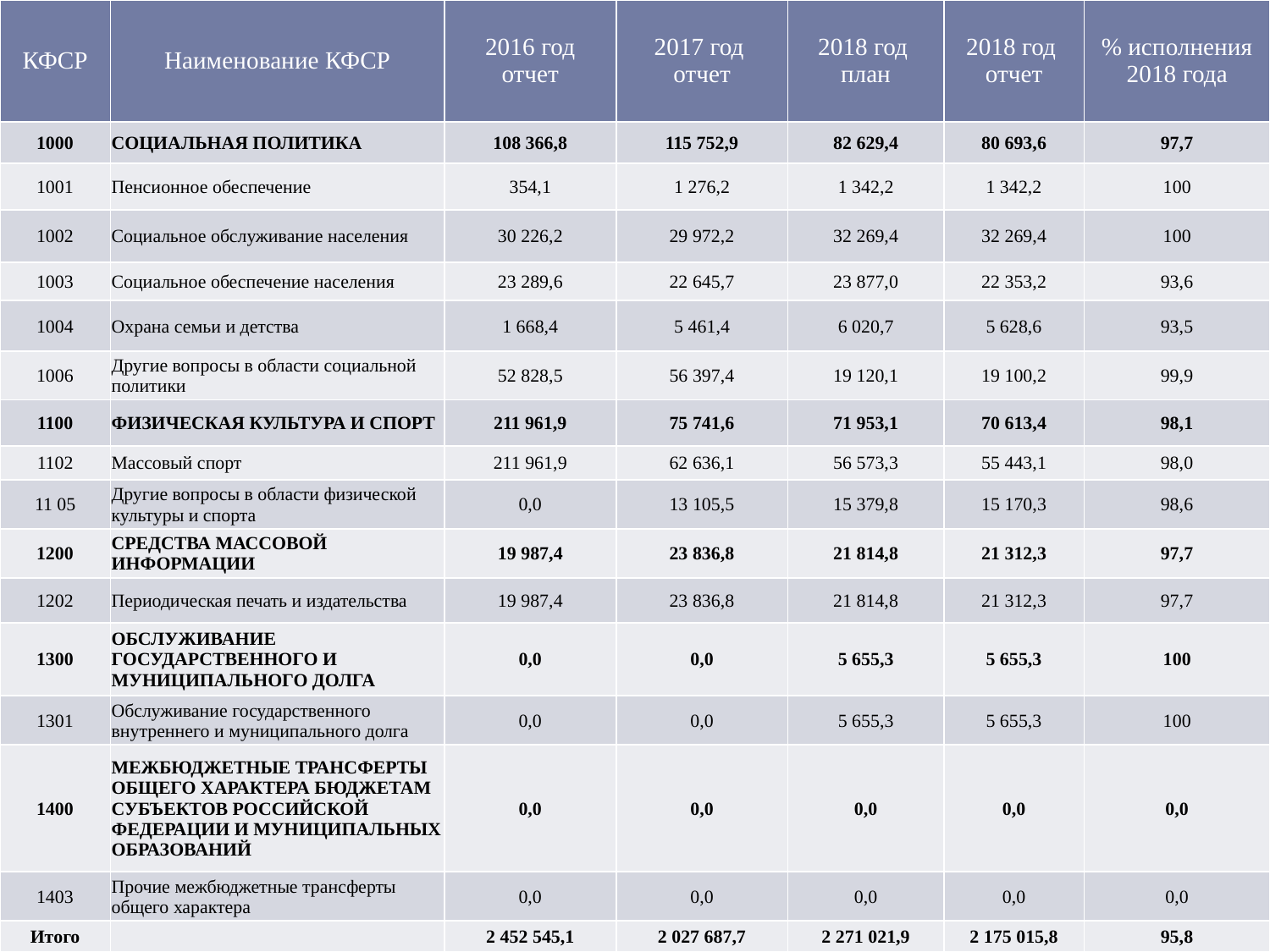

| КФСР | Наименование КФСР | 2016 год отчет | 2017 год отчет | 2018 год план | 2018 год отчет | % исполнения 2018 года |
| --- | --- | --- | --- | --- | --- | --- |
| 1000 | СОЦИАЛЬНАЯ ПОЛИТИКА | 108 366,8 | 115 752,9 | 82 629,4 | 80 693,6 | 97,7 |
| 1001 | Пенсионное обеспечение | 354,1 | 1 276,2 | 1 342,2 | 1 342,2 | 100 |
| 1002 | Социальное обслуживание населения | 30 226,2 | 29 972,2 | 32 269,4 | 32 269,4 | 100 |
| 1003 | Социальное обеспечение населения | 23 289,6 | 22 645,7 | 23 877,0 | 22 353,2 | 93,6 |
| 1004 | Охрана семьи и детства | 1 668,4 | 5 461,4 | 6 020,7 | 5 628,6 | 93,5 |
| 1006 | Другие вопросы в области социальной политики | 52 828,5 | 56 397,4 | 19 120,1 | 19 100,2 | 99,9 |
| 1100 | ФИЗИЧЕСКАЯ КУЛЬТУРА И СПОРТ | 211 961,9 | 75 741,6 | 71 953,1 | 70 613,4 | 98,1 |
| 1102 | Массовый спорт | 211 961,9 | 62 636,1 | 56 573,3 | 55 443,1 | 98,0 |
| 11 05 | Другие вопросы в области физической культуры и спорта | 0,0 | 13 105,5 | 15 379,8 | 15 170,3 | 98,6 |
| 1200 | СРЕДСТВА МАССОВОЙ ИНФОРМАЦИИ | 19 987,4 | 23 836,8 | 21 814,8 | 21 312,3 | 97,7 |
| 1202 | Периодическая печать и издательства | 19 987,4 | 23 836,8 | 21 814,8 | 21 312,3 | 97,7 |
| 1300 | ОБСЛУЖИВАНИЕ ГОСУДАРСТВЕННОГО И МУНИЦИПАЛЬНОГО ДОЛГА | 0,0 | 0,0 | 5 655,3 | 5 655,3 | 100 |
| 1301 | Обслуживание государственного внутреннего и муниципального долга | 0,0 | 0,0 | 5 655,3 | 5 655,3 | 100 |
| 1400 | МЕЖБЮДЖЕТНЫЕ ТРАНСФЕРТЫ ОБЩЕГО ХАРАКТЕРА БЮДЖЕТАМ СУБЪЕКТОВ РОССИЙСКОЙ ФЕДЕРАЦИИ И МУНИЦИПАЛЬНЫХ ОБРАЗОВАНИЙ | 0,0 | 0,0 | 0,0 | 0,0 | 0,0 |
| 1403 | Прочие межбюджетные трансферты общего характера | 0,0 | 0,0 | 0,0 | 0,0 | 0,0 |
| Итого |  | 2 452 545,1 | 2 027 687,7 | 2 271 021,9 | 2 175 015,8 | 95,8 |